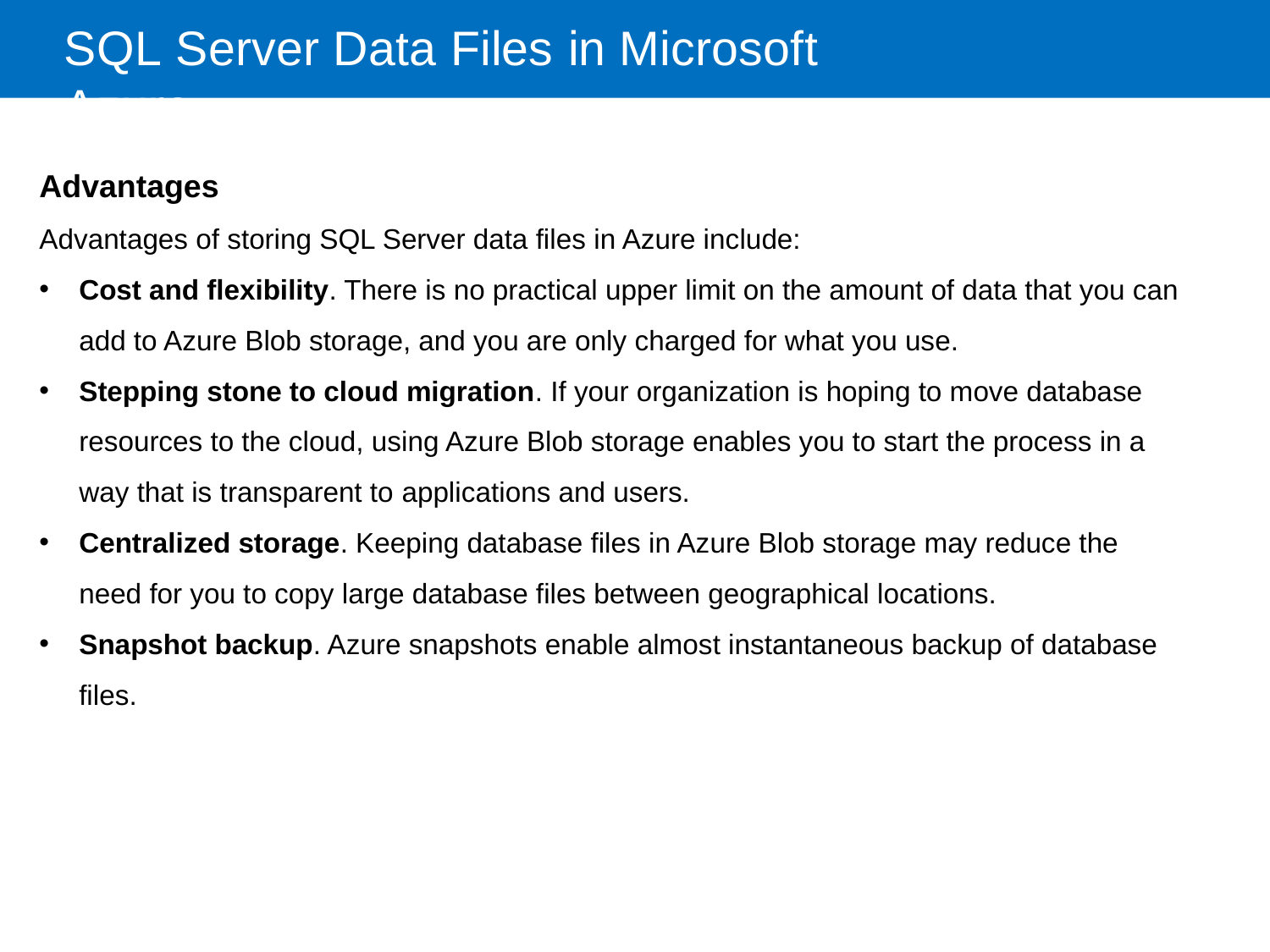

# SQL Server Data Files in Microsoft Azure
Advantages
Advantages of storing SQL Server data files in Azure include:
Cost and flexibility. There is no practical upper limit on the amount of data that you can add to Azure Blob storage, and you are only charged for what you use.
Stepping stone to cloud migration. If your organization is hoping to move database resources to the cloud, using Azure Blob storage enables you to start the process in a way that is transparent to applications and users.
Centralized storage. Keeping database files in Azure Blob storage may reduce the need for you to copy large database files between geographical locations.
Snapshot backup. Azure snapshots enable almost instantaneous backup of database files.